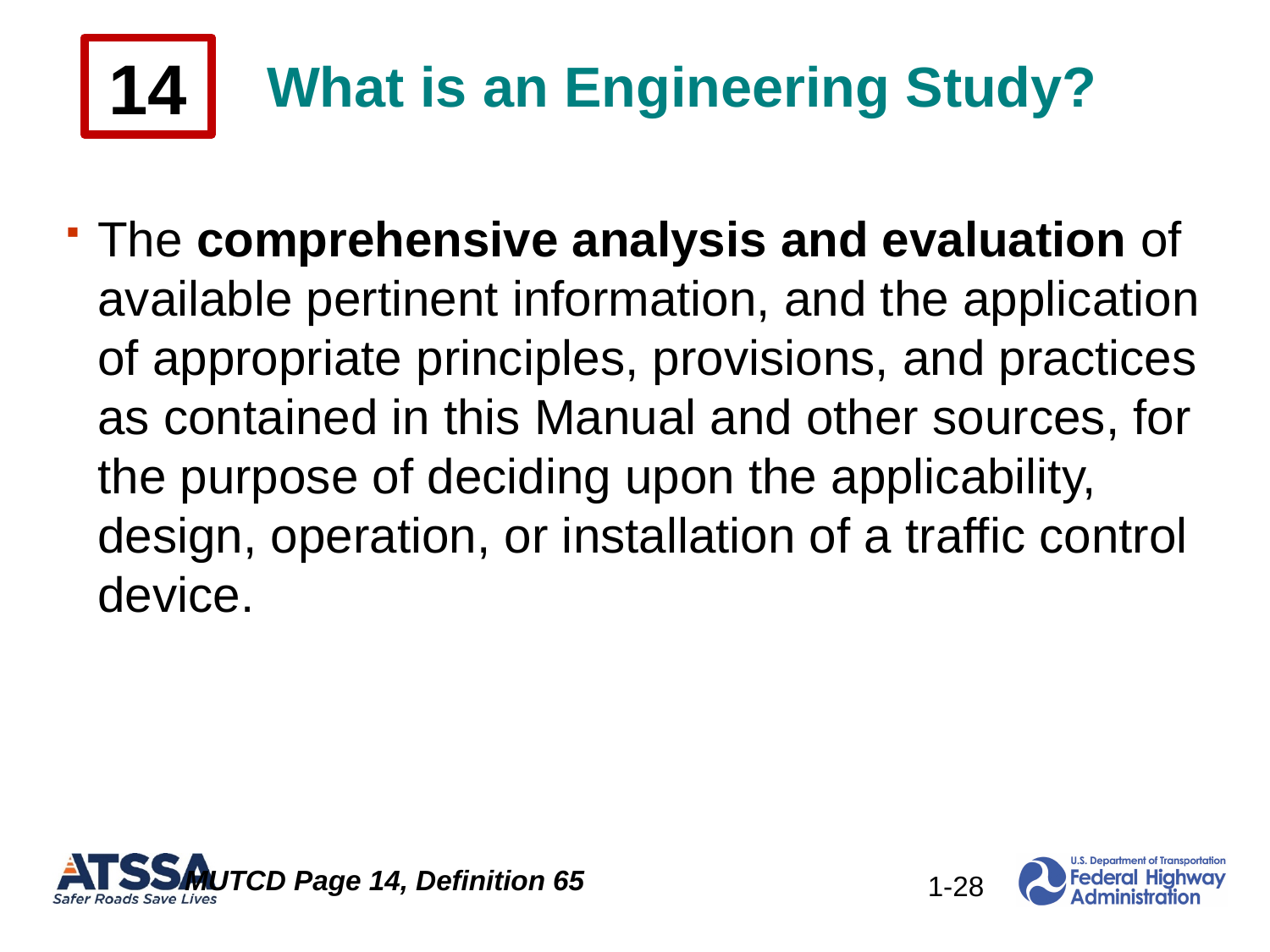

# What is an Engineering Study?
14
The comprehensive analysis and evaluation of available pertinent information, and the application of appropriate principles, provisions, and practices as contained in this Manual and other sources, for the purpose of deciding upon the applicability, design, operation, or installation of a traffic control device.
MUTCD Page 14, Definition 65